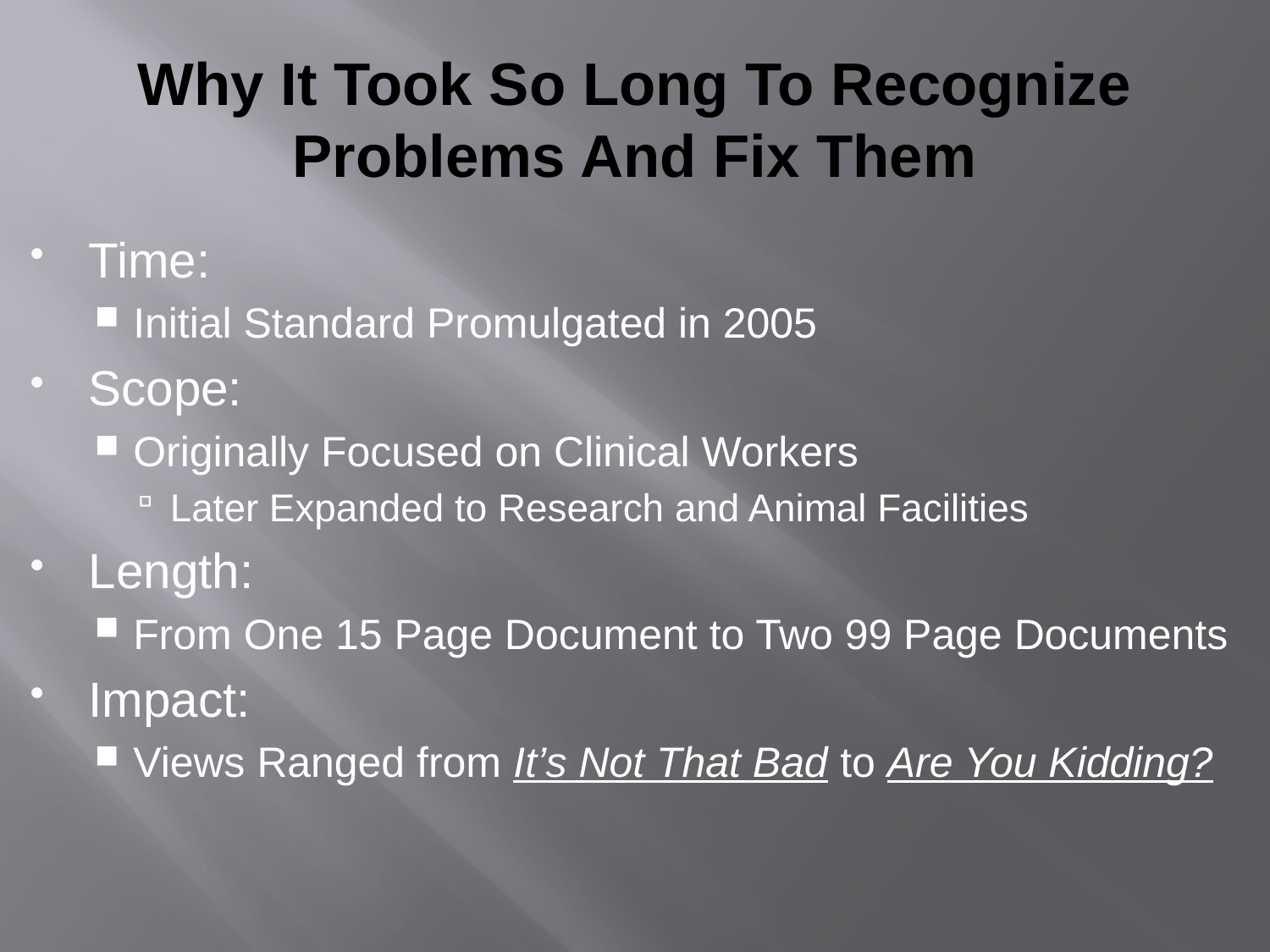

# Why It Took So Long To Recognize Problems And Fix Them
Time:
Initial Standard Promulgated in 2005
Scope:
Originally Focused on Clinical Workers
Later Expanded to Research and Animal Facilities
Length:
From One 15 Page Document to Two 99 Page Documents
Impact:
Views Ranged from It’s Not That Bad to Are You Kidding?